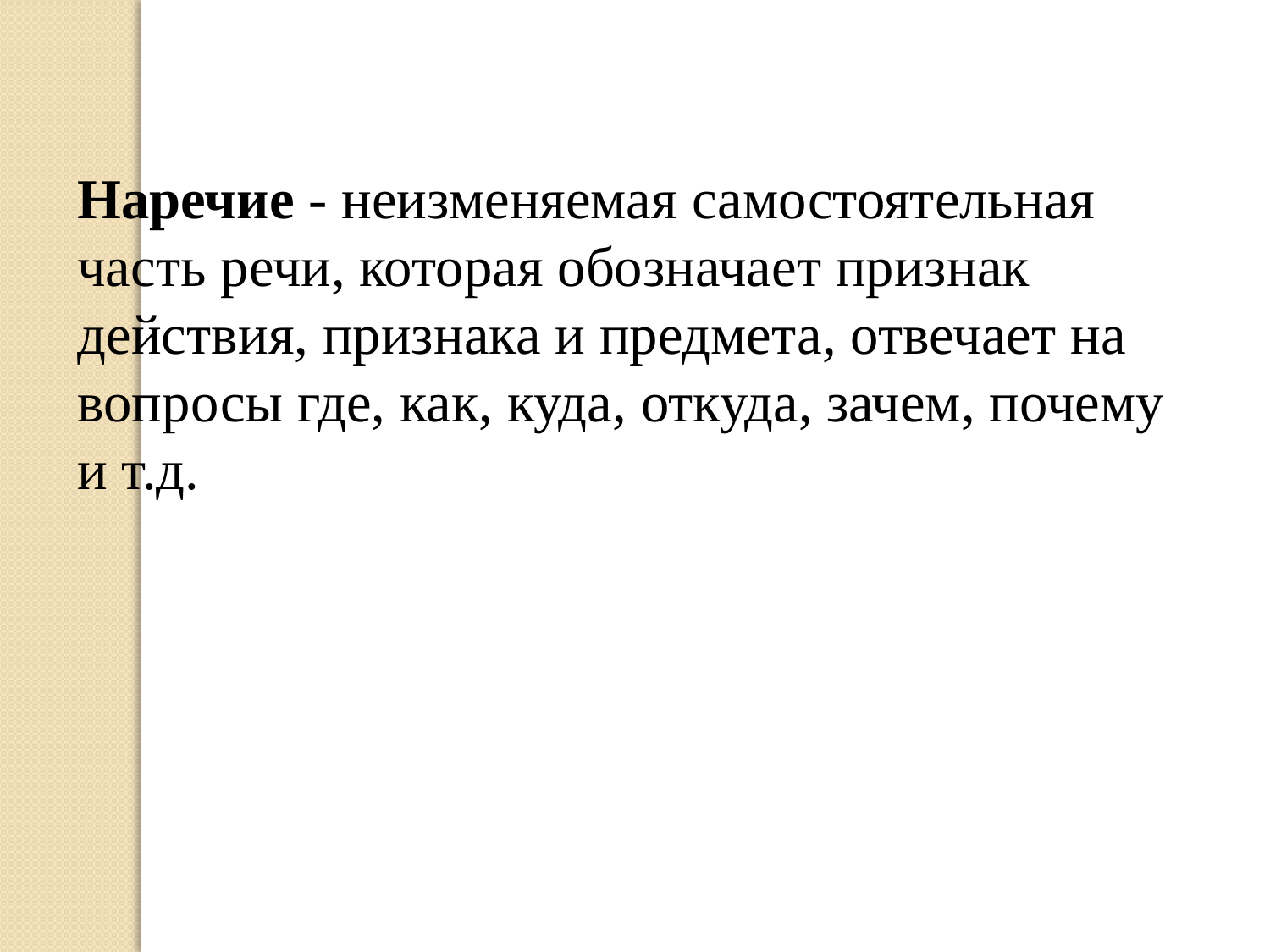

Наречие - неизменяемая самостоятельная часть речи, которая обозначает признак действия, признака и предмета, отвечает на вопросы где, как, куда, откуда, зачем, почему и т.д.